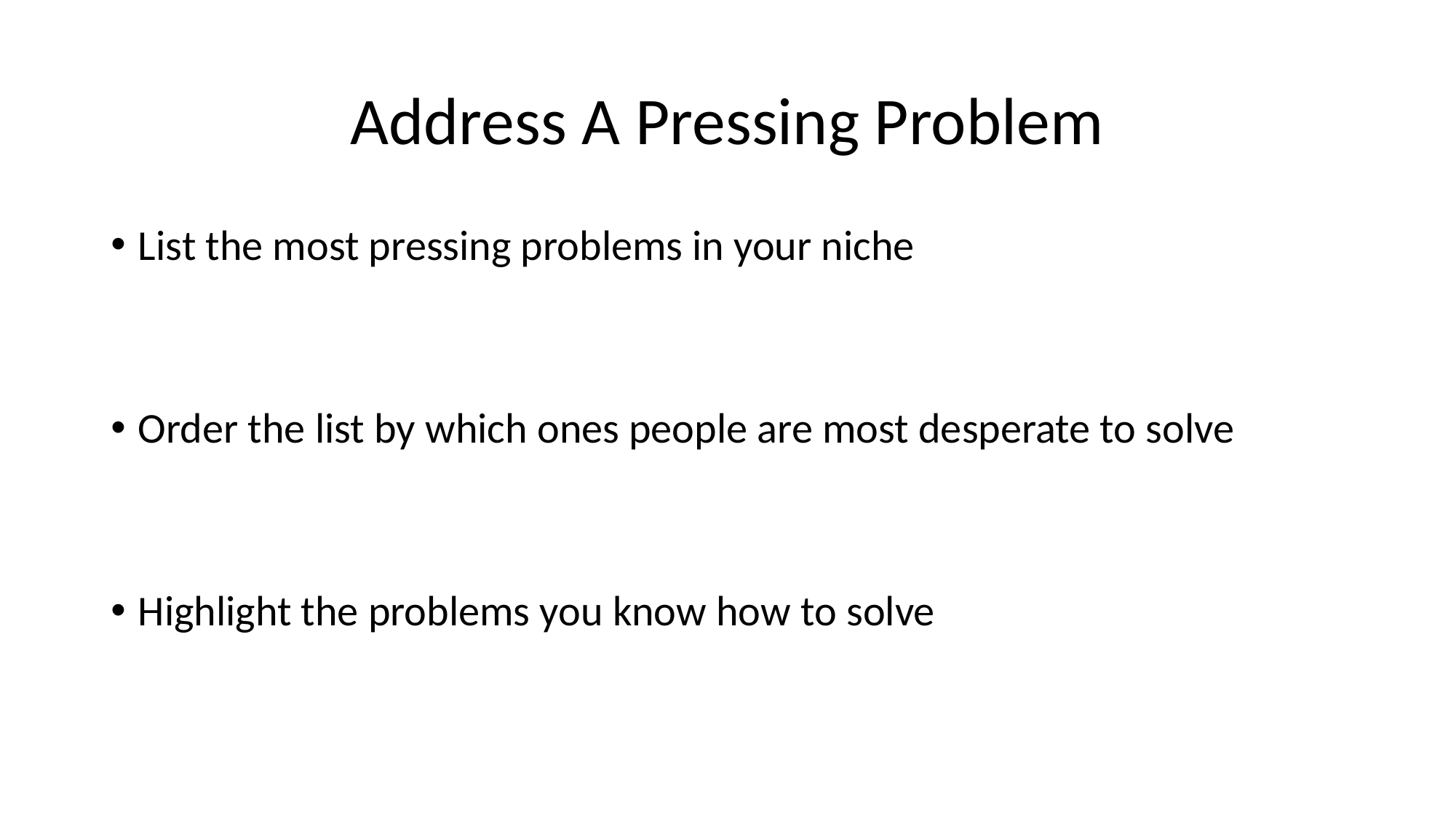

# Address A Pressing Problem
List the most pressing problems in your niche

Order the list by which ones people are most desperate to solve

Highlight the problems you know how to solve